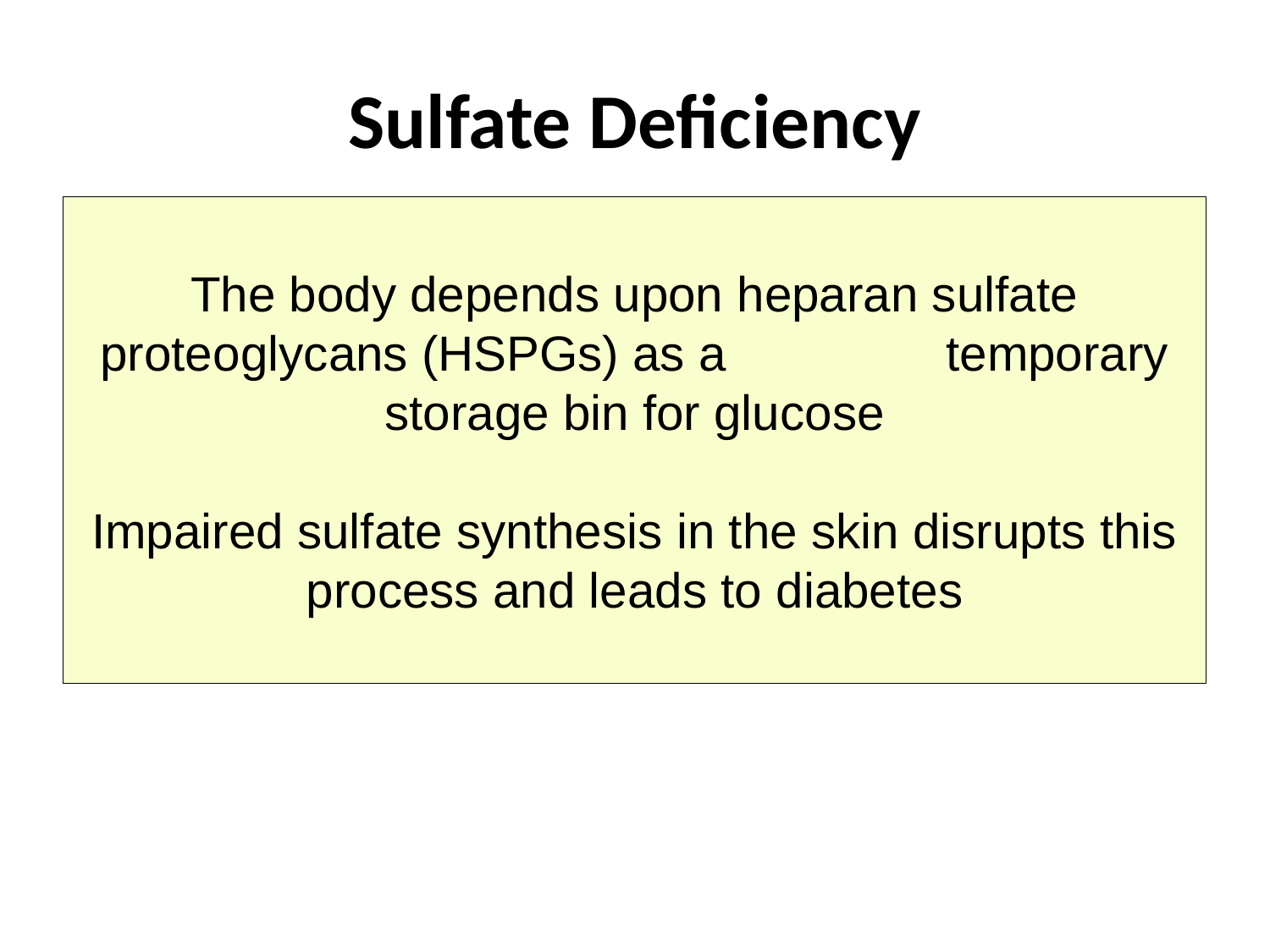

# Sulfate Deficiency

The body depends upon heparan sulfate proteoglycans (HSPGs) as a                temporary storage bin for glucose

Impaired sulfate synthesis in the skin disrupts this process and leads to diabetes